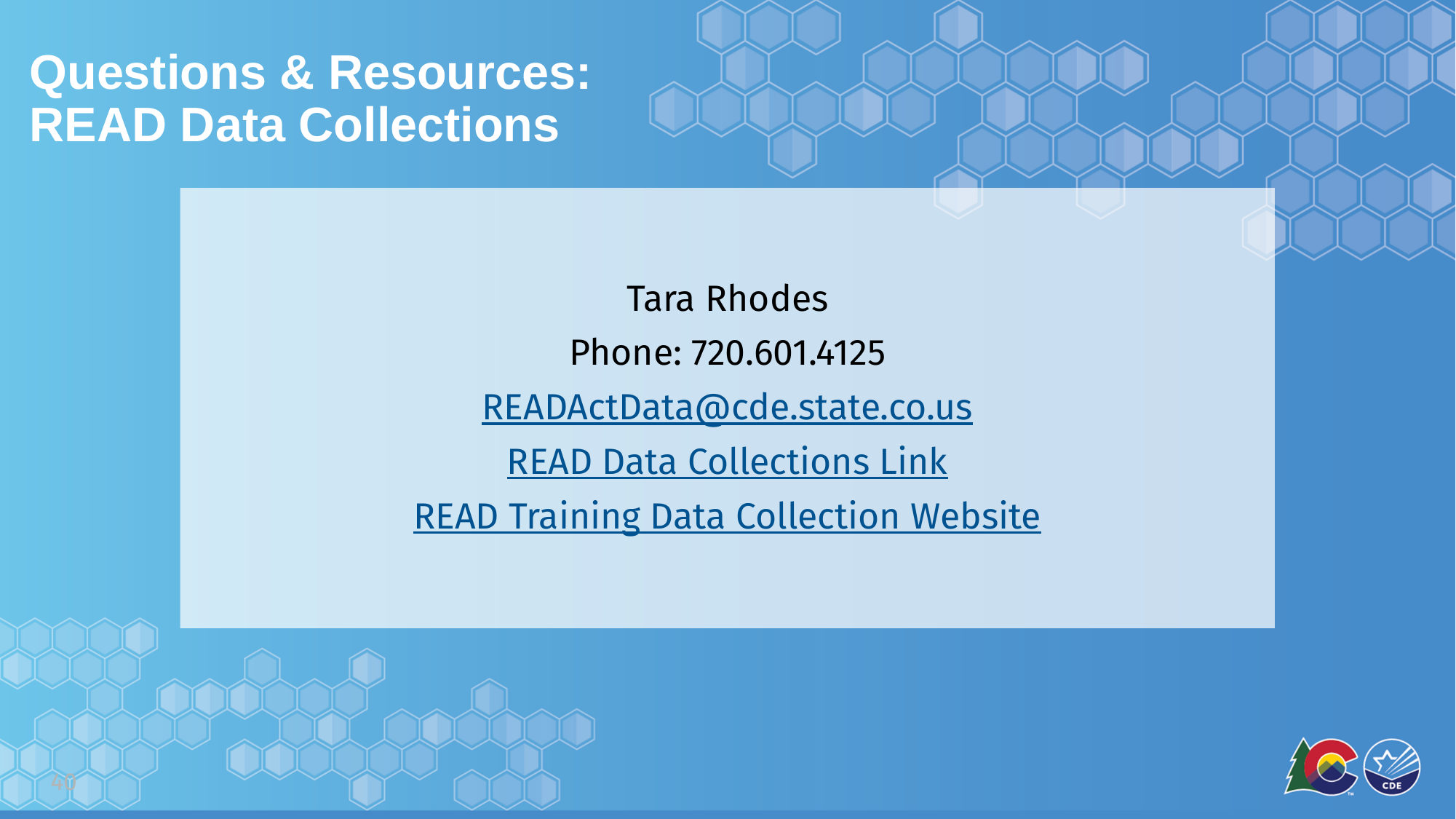

# Questions & Resources: READ Data Collections
Tara Rhodes
Phone: 720.601.4125
READActData@cde.state.co.us
READ Data Collections Link
READ Training Data Collection Website
40